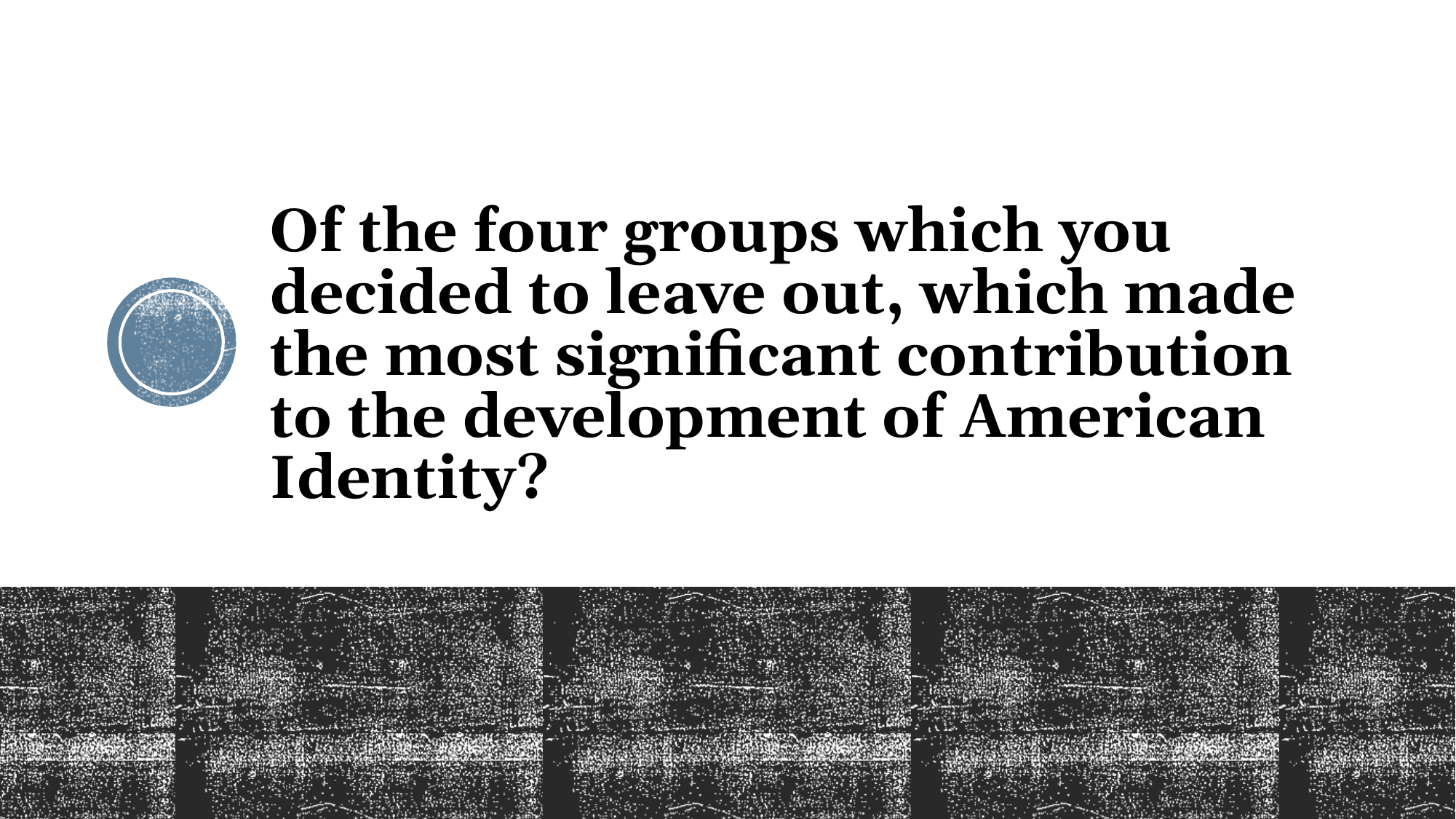

# Of the four groups which you decided to leave out, which made the most significant contribution to the development of American Identity?